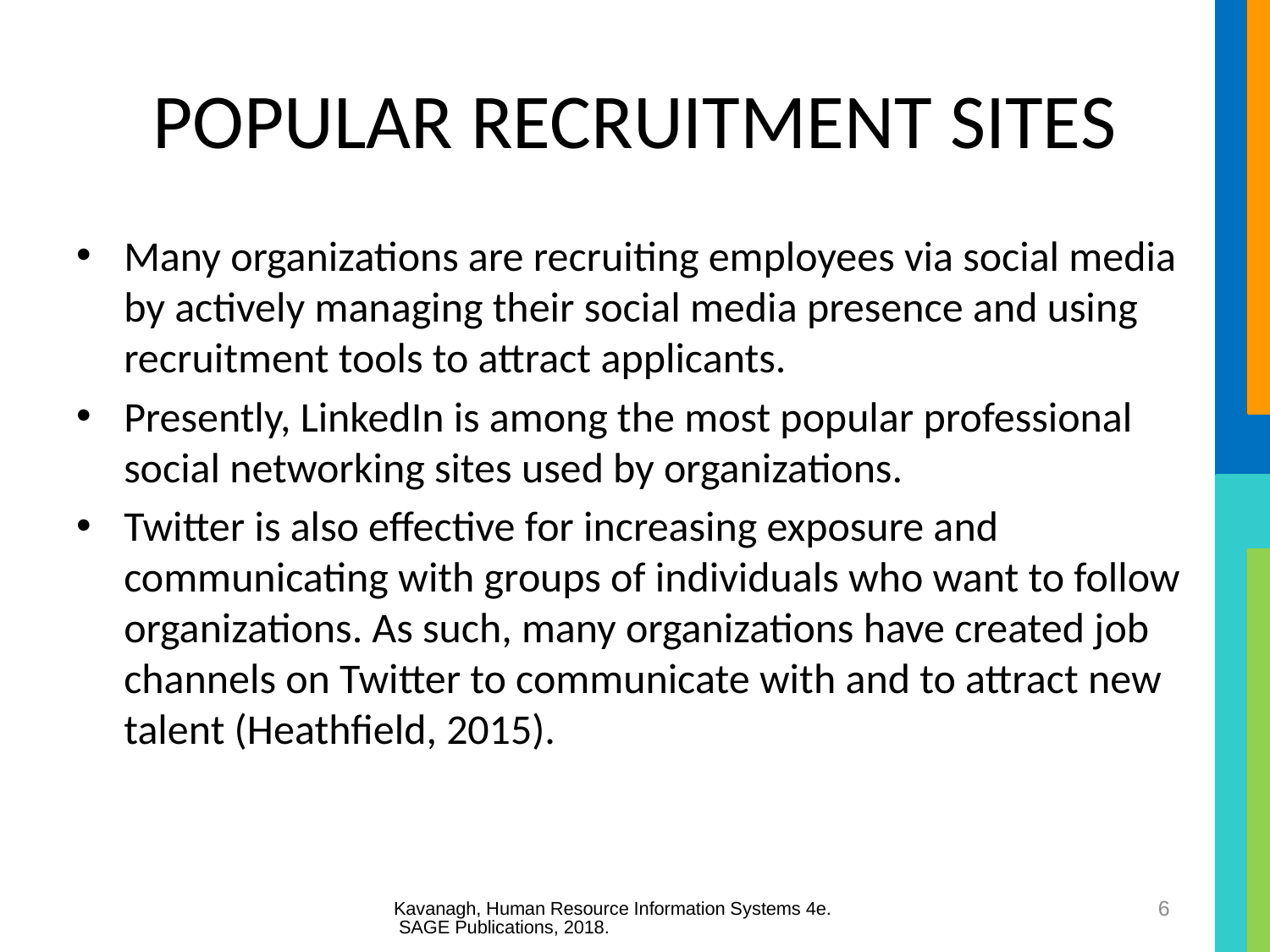

# POPULAR RECRUITMENT SITES
Many organizations are recruiting employees via social media by actively managing their social media presence and using recruitment tools to attract applicants.
Presently, LinkedIn is among the most popular professional social networking sites used by organizations.
Twitter is also effective for increasing exposure and communicating with groups of individuals who want to follow organizations. As such, many organizations have created job channels on Twitter to communicate with and to attract new talent (Heathfield, 2015).
Kavanagh, Human Resource Information Systems 4e. SAGE Publications, 2018.
6